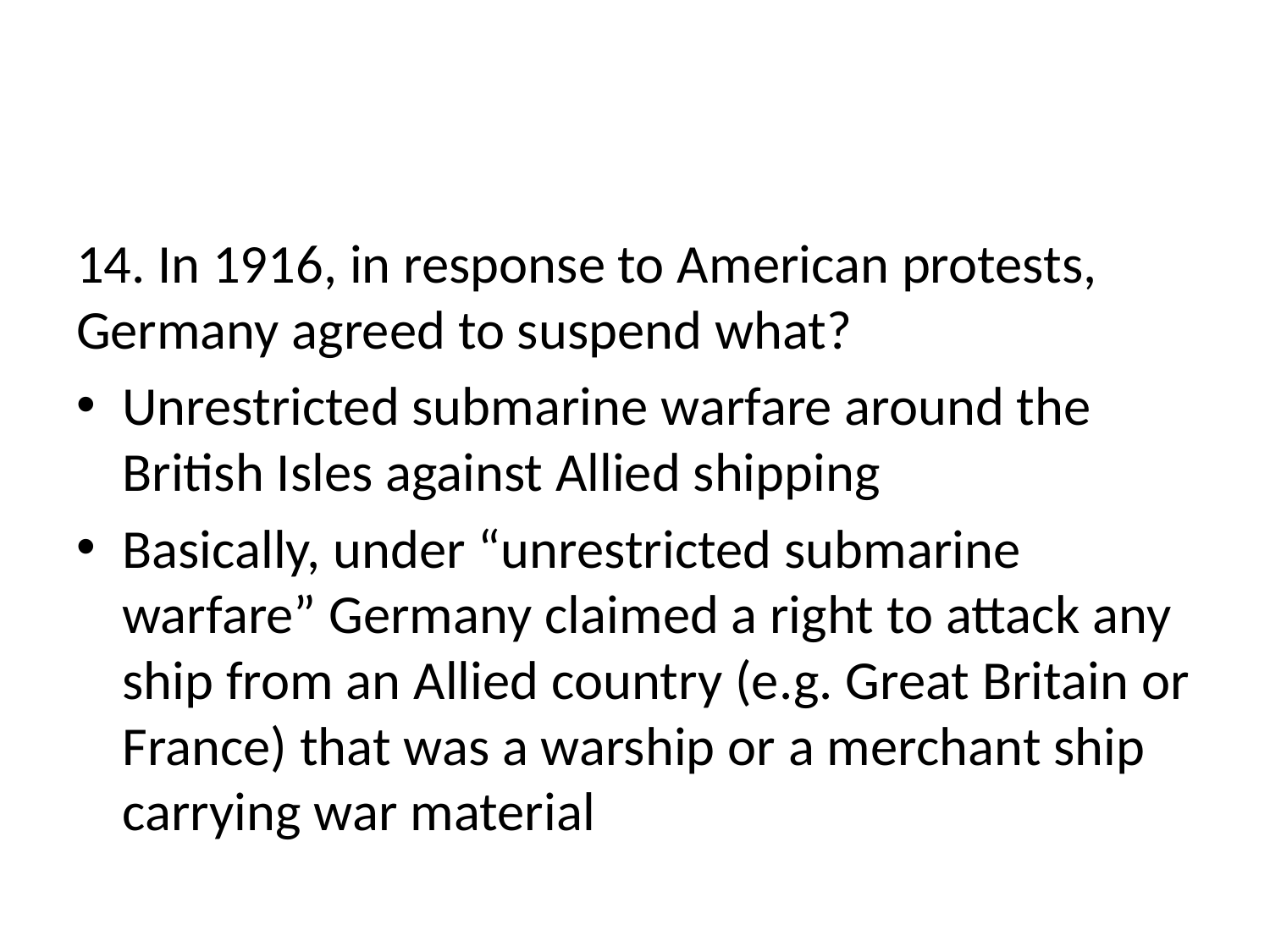

#
14. In 1916, in response to American protests, Germany agreed to suspend what?
Unrestricted submarine warfare around the British Isles against Allied shipping
Basically, under “unrestricted submarine warfare” Germany claimed a right to attack any ship from an Allied country (e.g. Great Britain or France) that was a warship or a merchant ship carrying war material